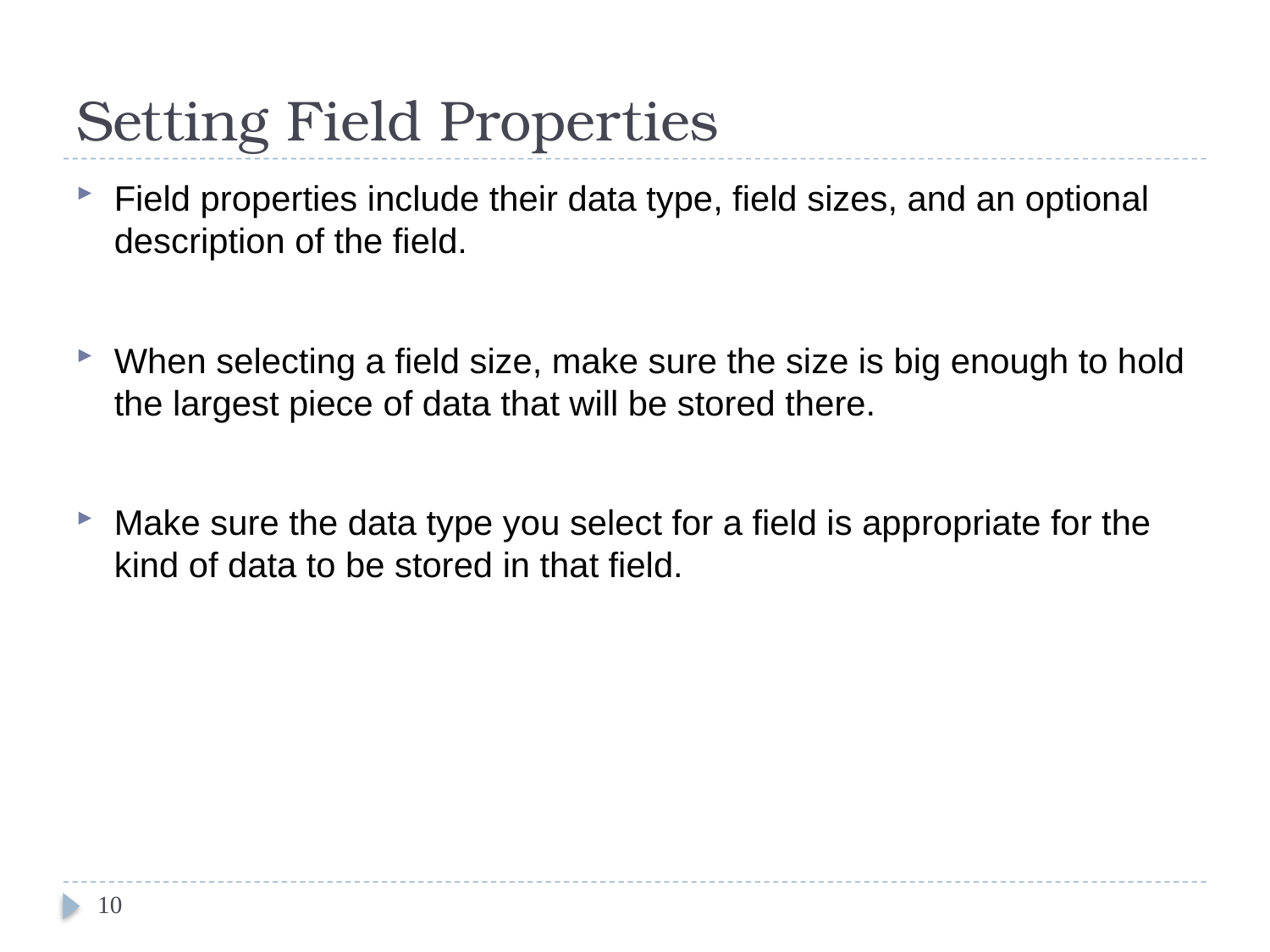

# Setting Field Properties
Field properties include their data type, field sizes, and an optional description of the field.

When selecting a field size, make sure the size is big enough to hold the largest piece of data that will be stored there.

Make sure the data type you select for a field is appropriate for the kind of data to be stored in that field.
10